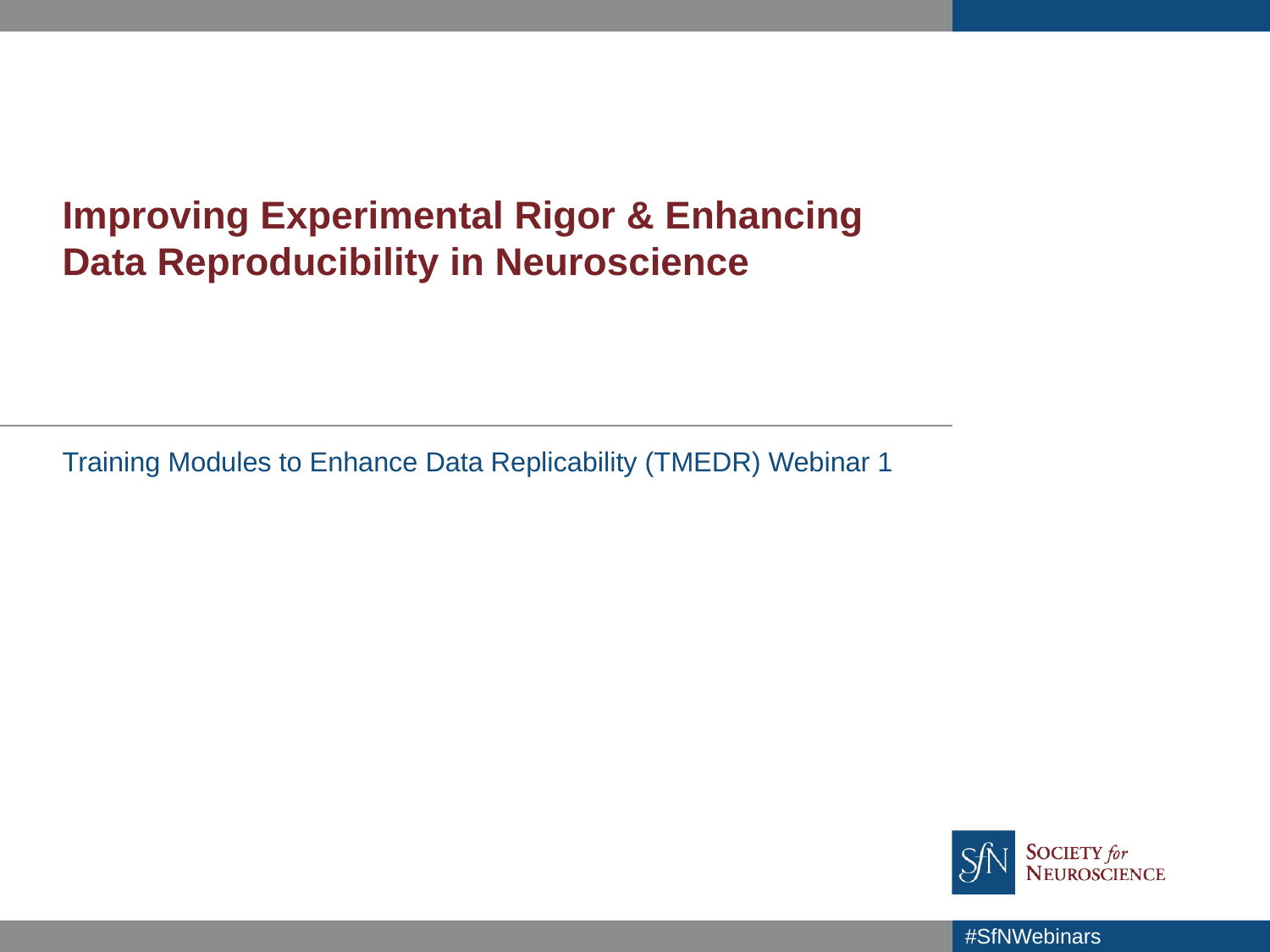

# Improving Experimental Rigor & Enhancing Data Reproducibility in Neuroscience
Training Modules to Enhance Data Replicability (TMEDR) Webinar 1